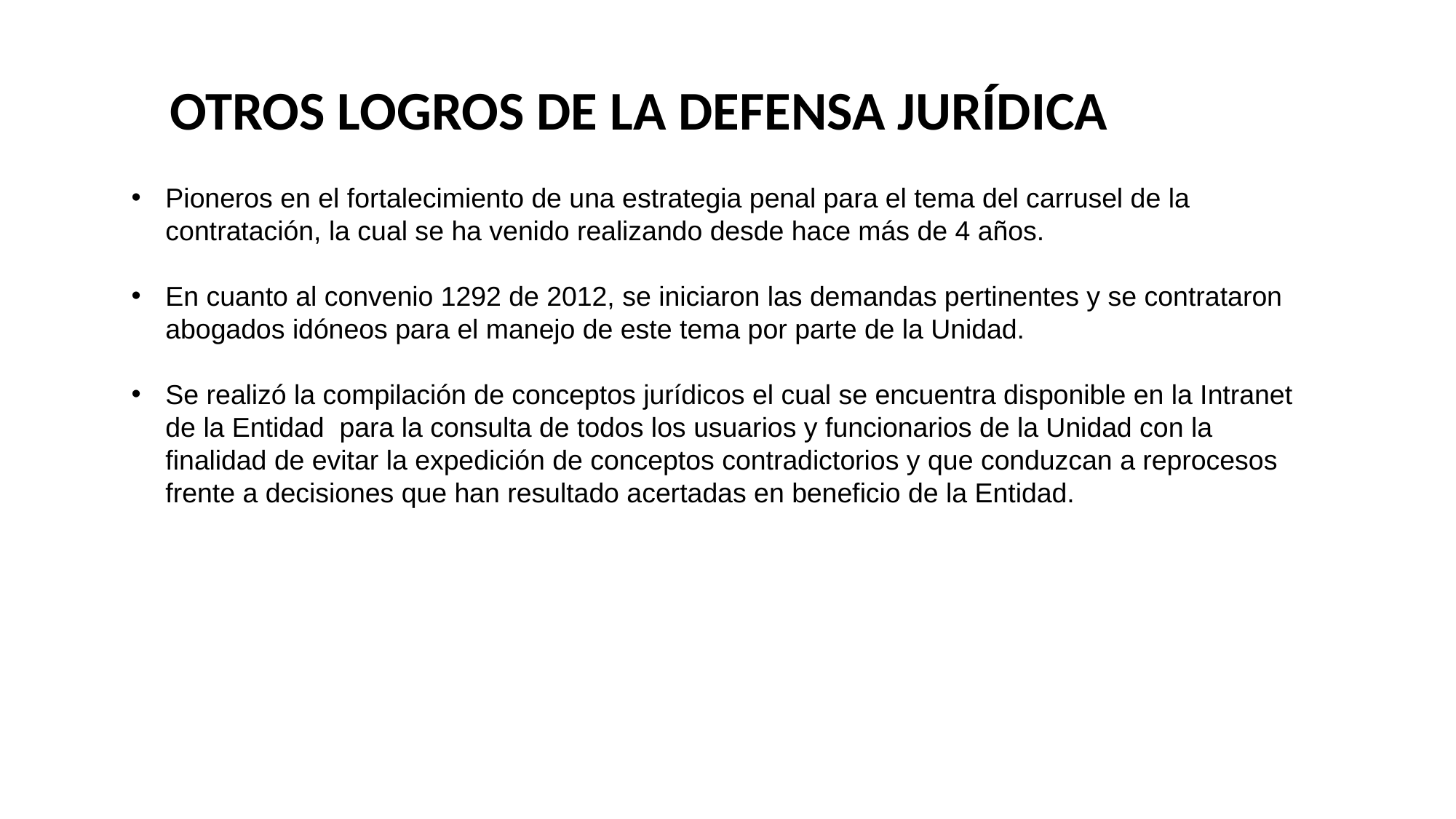

OTROS LOGROS DE LA DEFENSA JURÍDICA
Pioneros en el fortalecimiento de una estrategia penal para el tema del carrusel de la contratación, la cual se ha venido realizando desde hace más de 4 años.

En cuanto al convenio 1292 de 2012, se iniciaron las demandas pertinentes y se contrataron abogados idóneos para el manejo de este tema por parte de la Unidad.

Se realizó la compilación de conceptos jurídicos el cual se encuentra disponible en la Intranet de la Entidad  para la consulta de todos los usuarios y funcionarios de la Unidad con la finalidad de evitar la expedición de conceptos contradictorios y que conduzcan a reprocesos frente a decisiones que han resultado acertadas en beneficio de la Entidad.